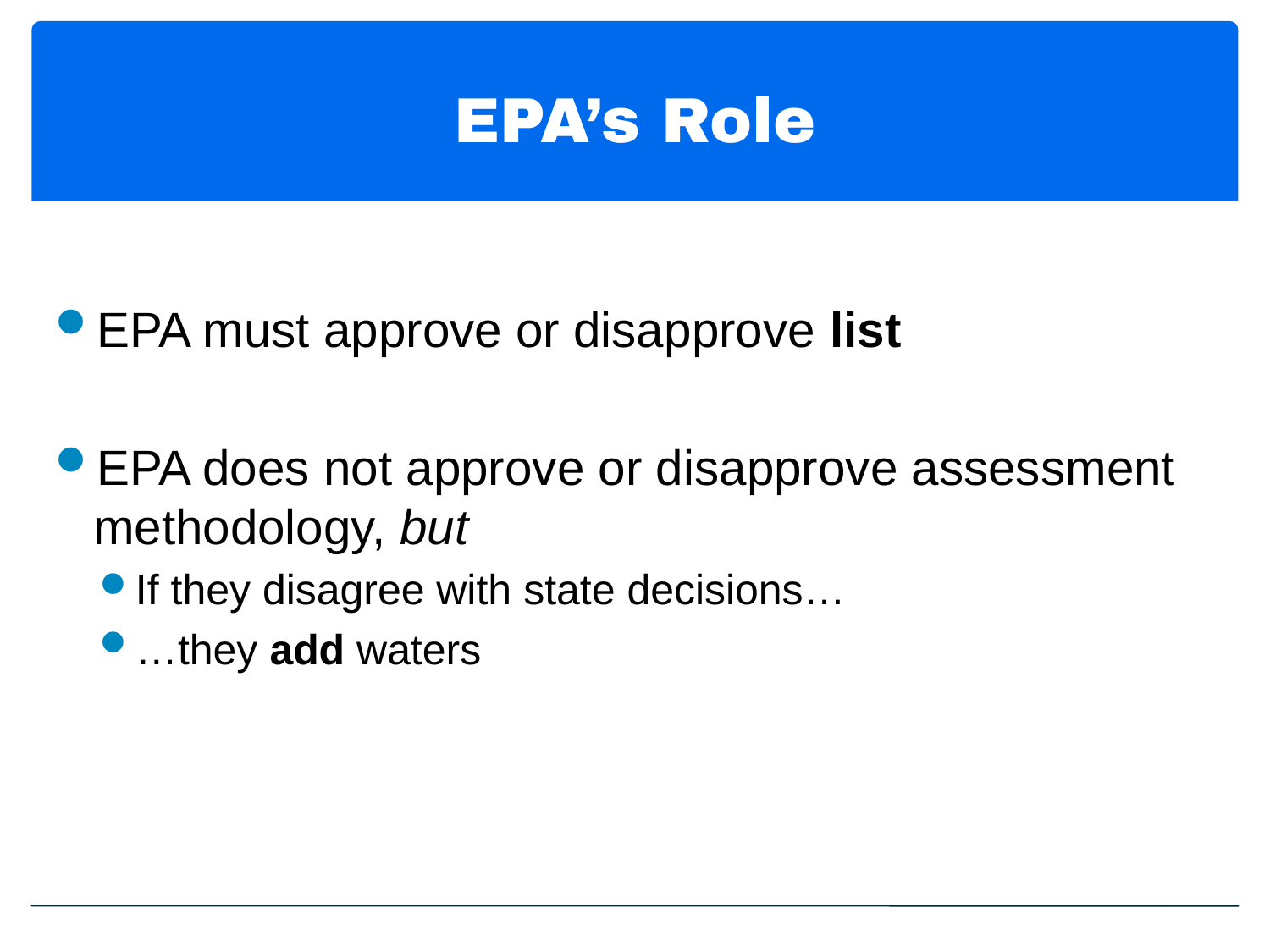

# EPA’s Role

EPA must approve or disapprove list

EPA does not approve or disapprove assessment methodology, but
If they disagree with state decisions…
…they add waters